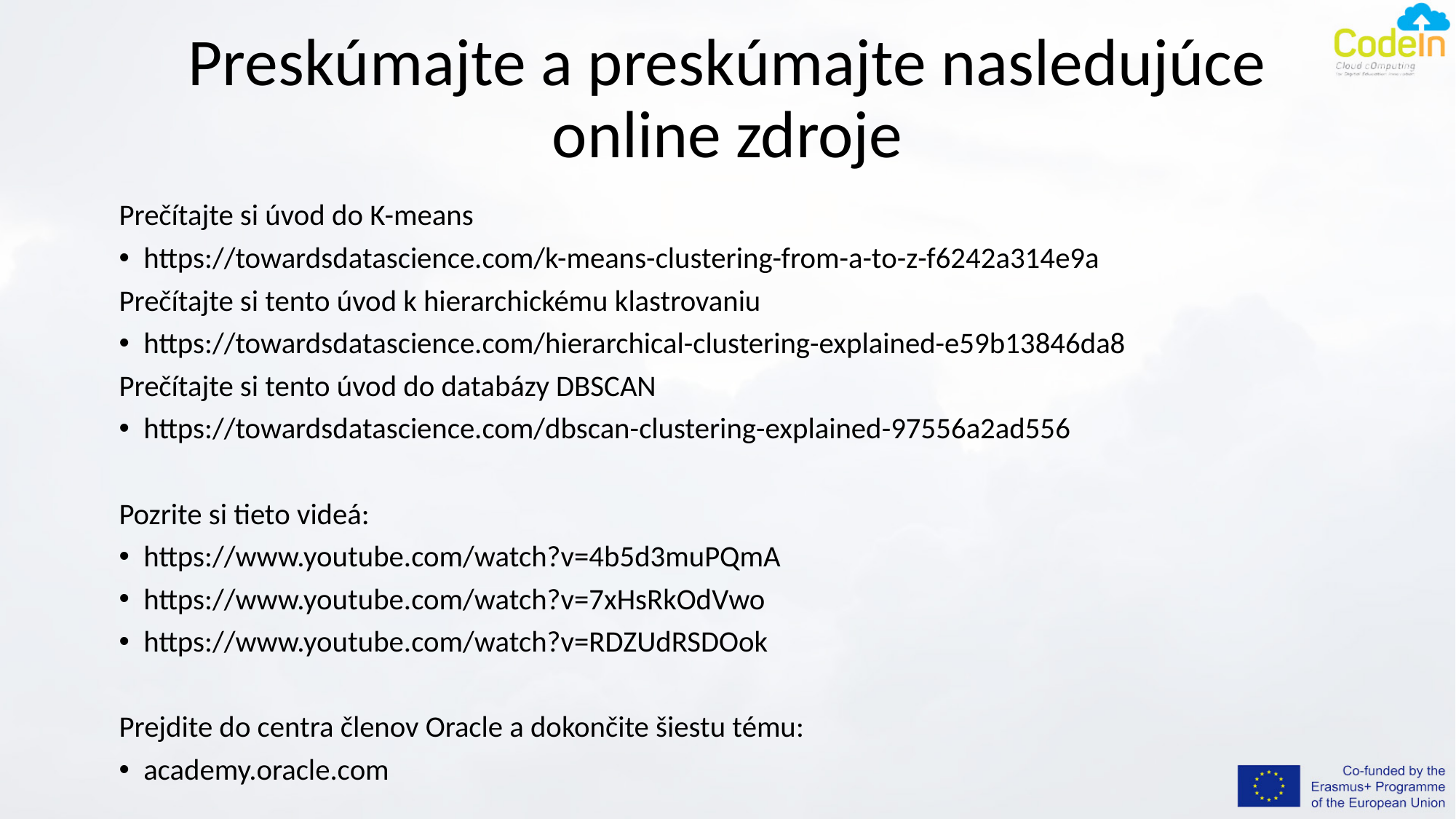

# Preskúmajte a preskúmajte nasledujúce online zdroje
Prečítajte si úvod do K-means
https://towardsdatascience.com/k-means-clustering-from-a-to-z-f6242a314e9a
Prečítajte si tento úvod k hierarchickému klastrovaniu
https://towardsdatascience.com/hierarchical-clustering-explained-e59b13846da8
Prečítajte si tento úvod do databázy DBSCAN
https://towardsdatascience.com/dbscan-clustering-explained-97556a2ad556

Pozrite si tieto videá:
https://www.youtube.com/watch?v=4b5d3muPQmA
https://www.youtube.com/watch?v=7xHsRkOdVwo
https://www.youtube.com/watch?v=RDZUdRSDOok

Prejdite do centra členov Oracle a dokončite šiestu tému:
academy.oracle.com